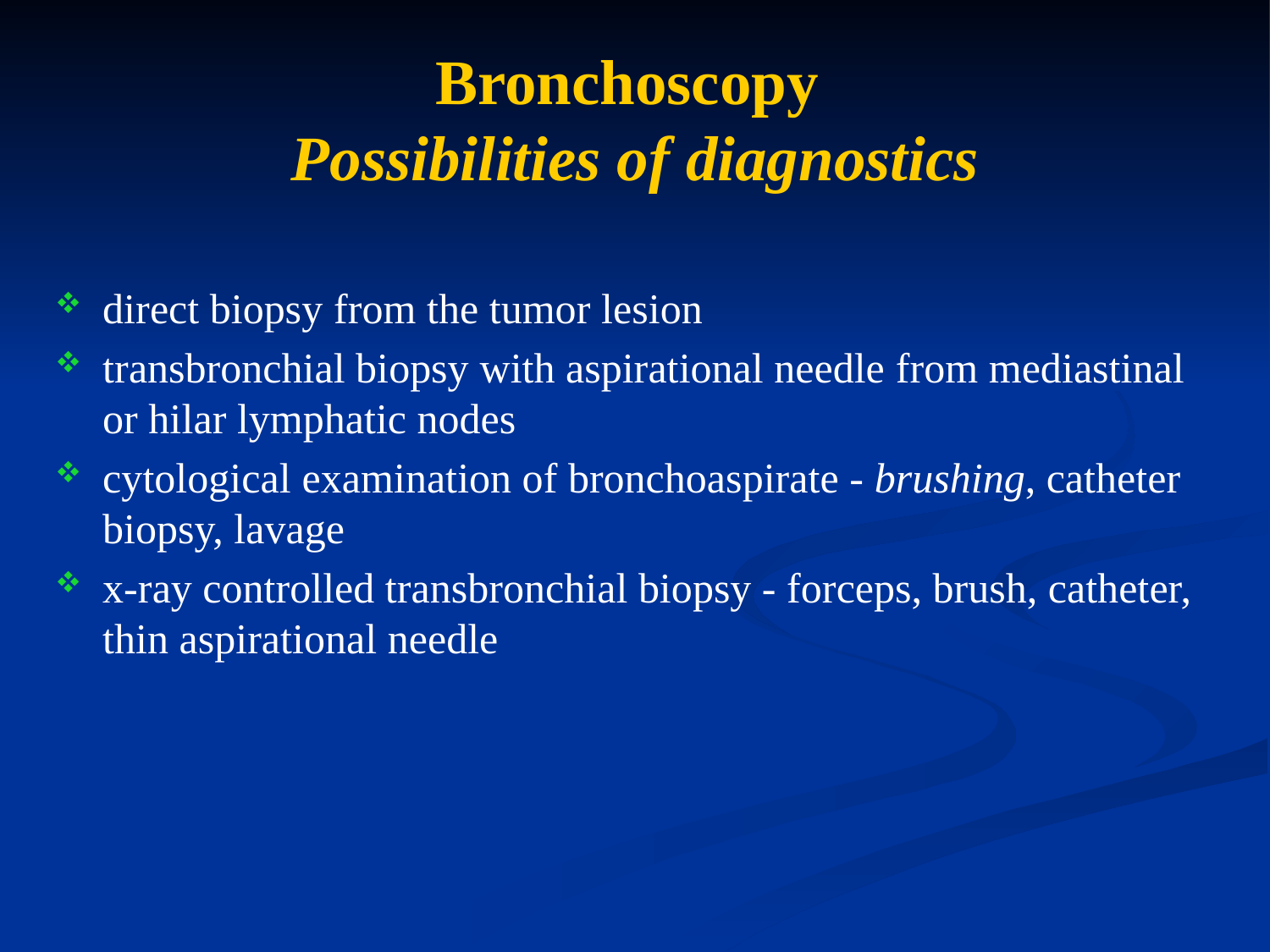

# Bronchoscopy Possibilities of diagnostics
direct biopsy from the tumor lesion
transbronchial biopsy with aspirational needle from mediastinal or hilar lymphatic nodes
cytological examination of bronchoaspirate - brushing, catheter biopsy, lavage
x-ray controlled transbronchial biopsy - forceps, brush, catheter, thin aspirational needle